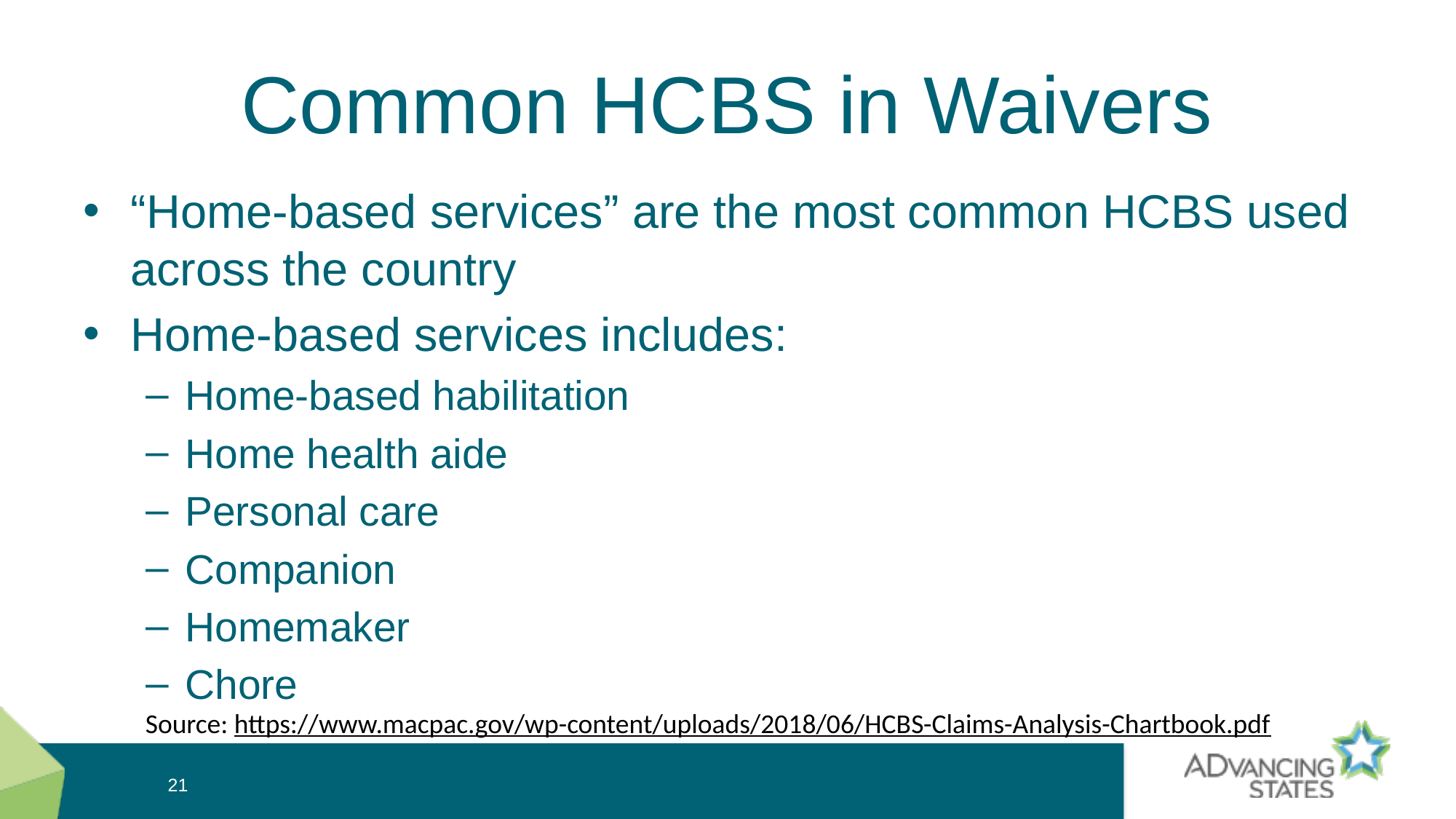

# Common HCBS in Waivers
“Home-based services” are the most common HCBS used across the country
Home-based services includes:
Home-based habilitation
Home health aide
Personal care
Companion
Homemaker
Chore
Source: https://www.macpac.gov/wp-content/uploads/2018/06/HCBS-Claims-Analysis-Chartbook.pdf
21